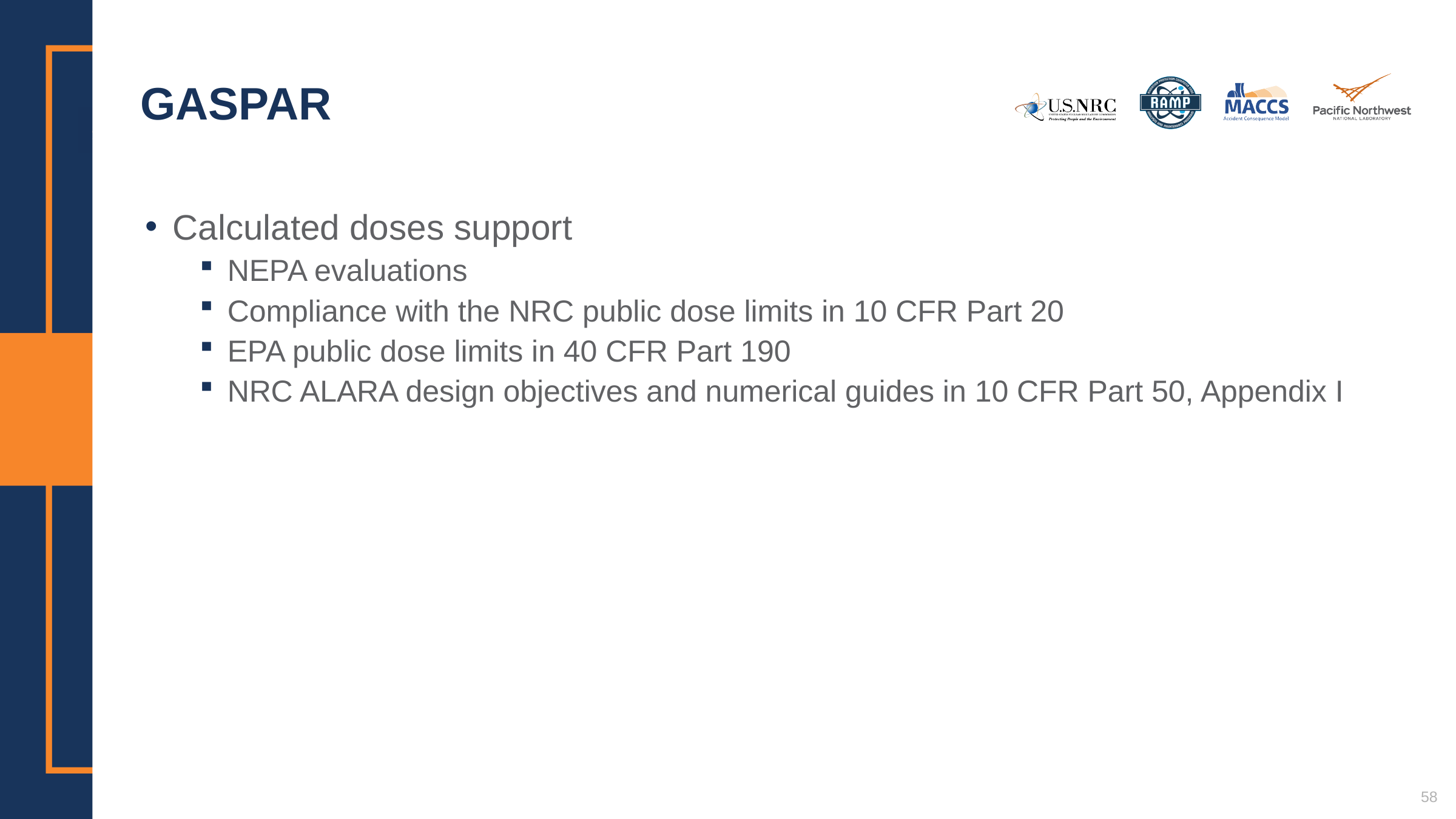

# GASPAR
Calculated doses support
NEPA evaluations
Compliance with the NRC public dose limits in 10 CFR Part 20
EPA public dose limits in 40 CFR Part 190
NRC ALARA design objectives and numerical guides in 10 CFR Part 50, Appendix I
58